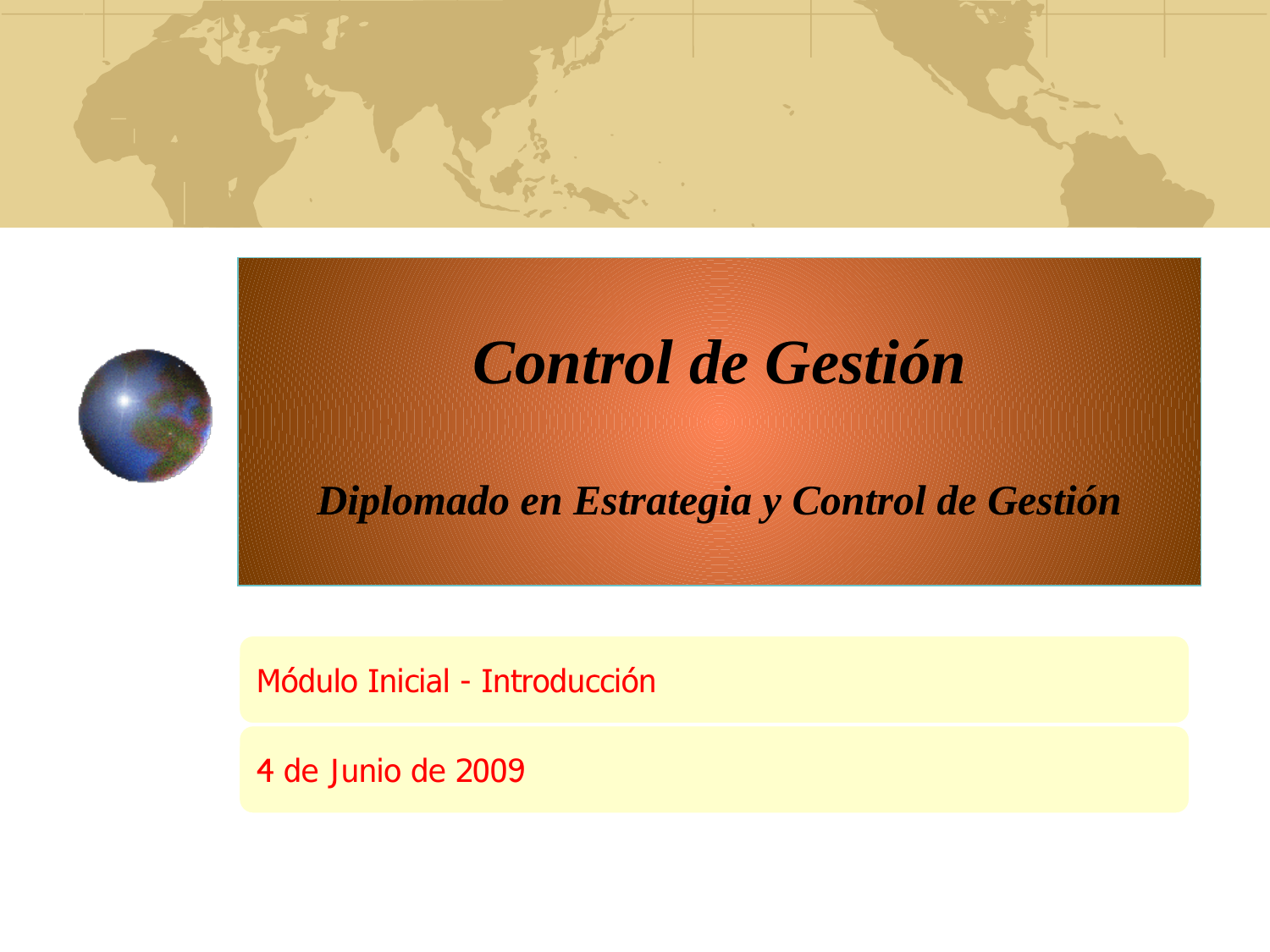

# Control de Gestión Diplomado en Estrategia y Control de Gestión
Módulo Inicial - Introducción
4 de Junio de 2009